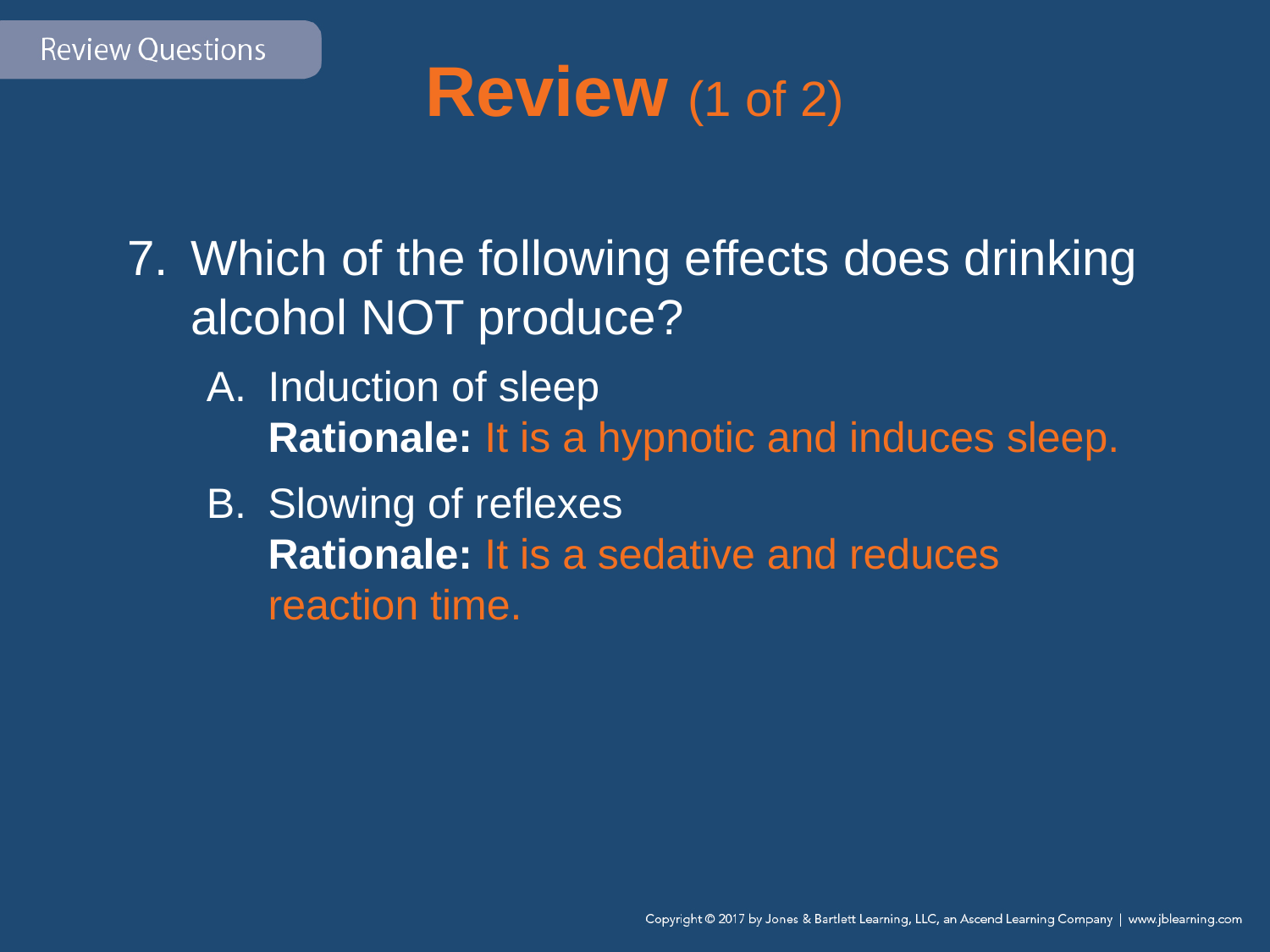

# Review (1 of 2)
Which of the following effects does drinking alcohol NOT produce?
Induction of sleep
Rationale: It is a hypnotic and induces sleep.
Slowing of reflexes
Rationale: It is a sedative and reduces reaction time.